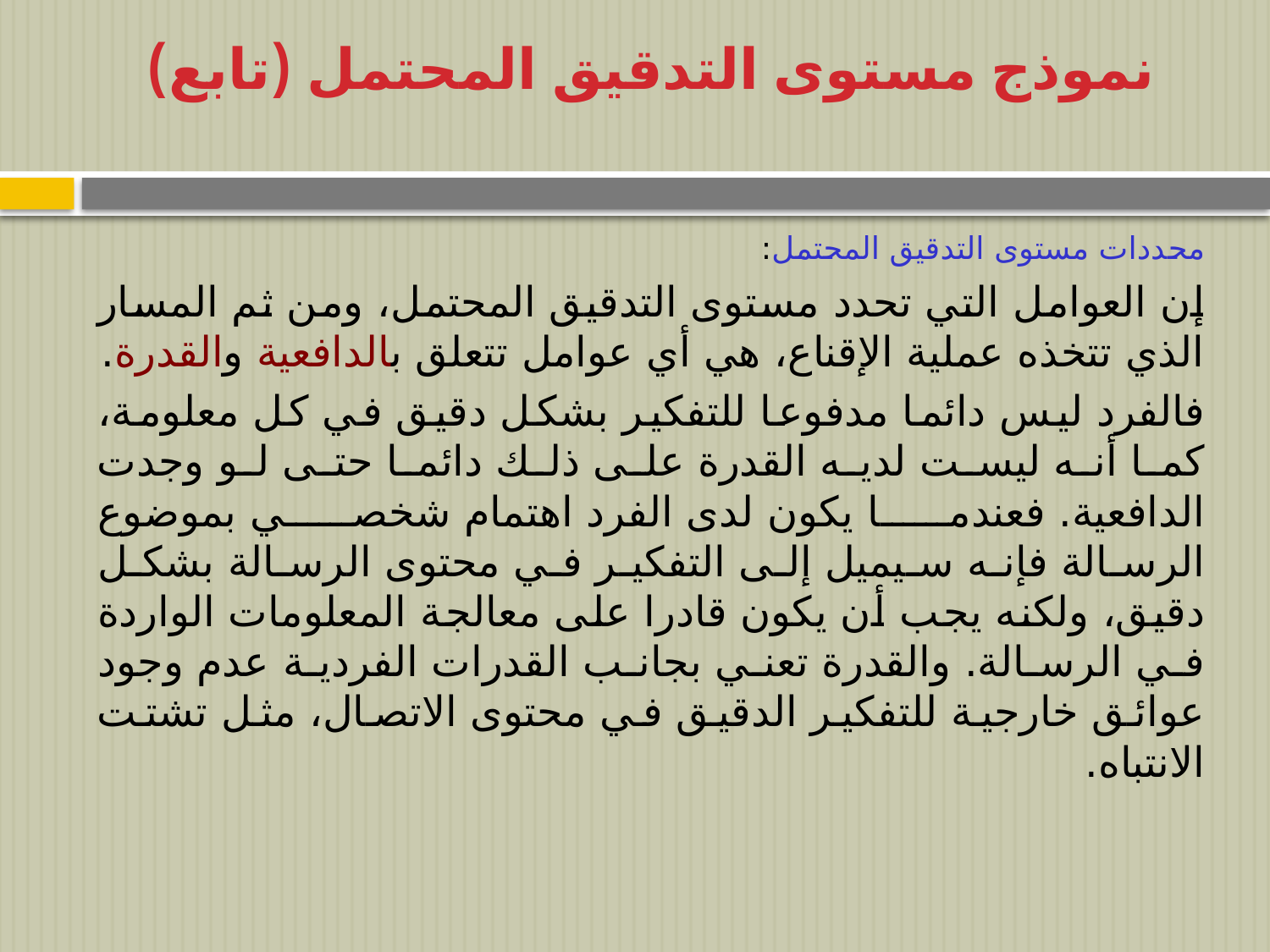

# نموذج مستوى التدقيق المحتمل (تابع)
محددات مستوى التدقيق المحتمل:
إن العوامل التي تحدد مستوى التدقيق المحتمل، ومن ثم المسار الذي تتخذه عملية الإقناع، هي أي عوامل تتعلق بالدافعية والقدرة.
فالفرد ليس دائما مدفوعا للتفكير بشكل دقيق في كل معلومة، كما أنه ليست لديه القدرة على ذلك دائما حتى لو وجدت الدافعية. فعندما يكون لدى الفرد اهتمام شخصي بموضوع الرسالة فإنه سيميل إلى التفكير في محتوى الرسالة بشكل دقيق، ولكنه يجب أن يكون قادرا على معالجة المعلومات الواردة في الرسالة. والقدرة تعني بجانب القدرات الفردية عدم وجود عوائق خارجية للتفكير الدقيق في محتوى الاتصال، مثل تشتت الانتباه.